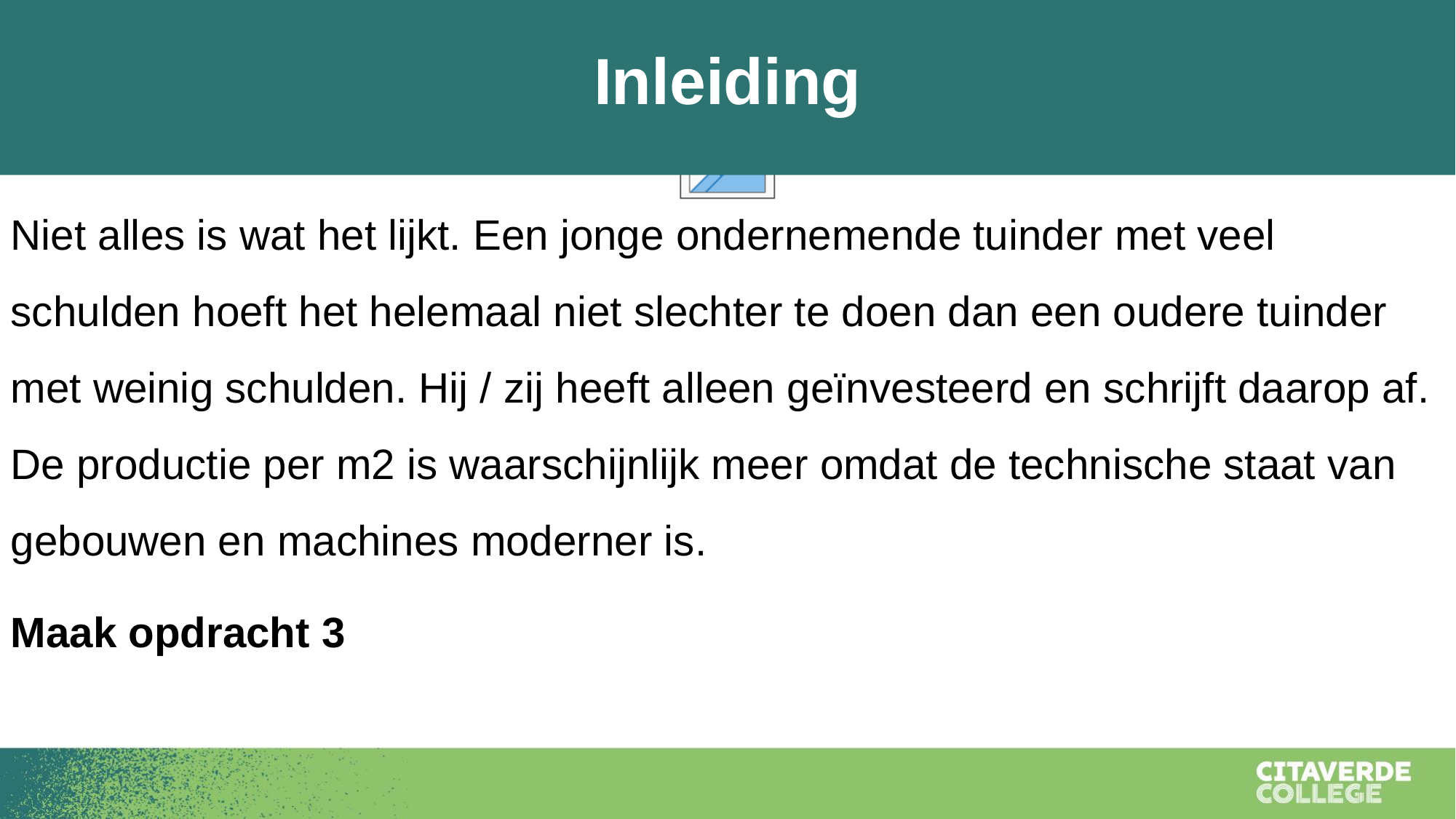

Inleiding
Niet alles is wat het lijkt. Een jonge ondernemende tuinder met veel schulden hoeft het helemaal niet slechter te doen dan een oudere tuinder met weinig schulden. Hij / zij heeft alleen geïnvesteerd en schrijft daarop af. De productie per m2 is waarschijnlijk meer omdat de technische staat van gebouwen en machines moderner is.
Maak opdracht 3